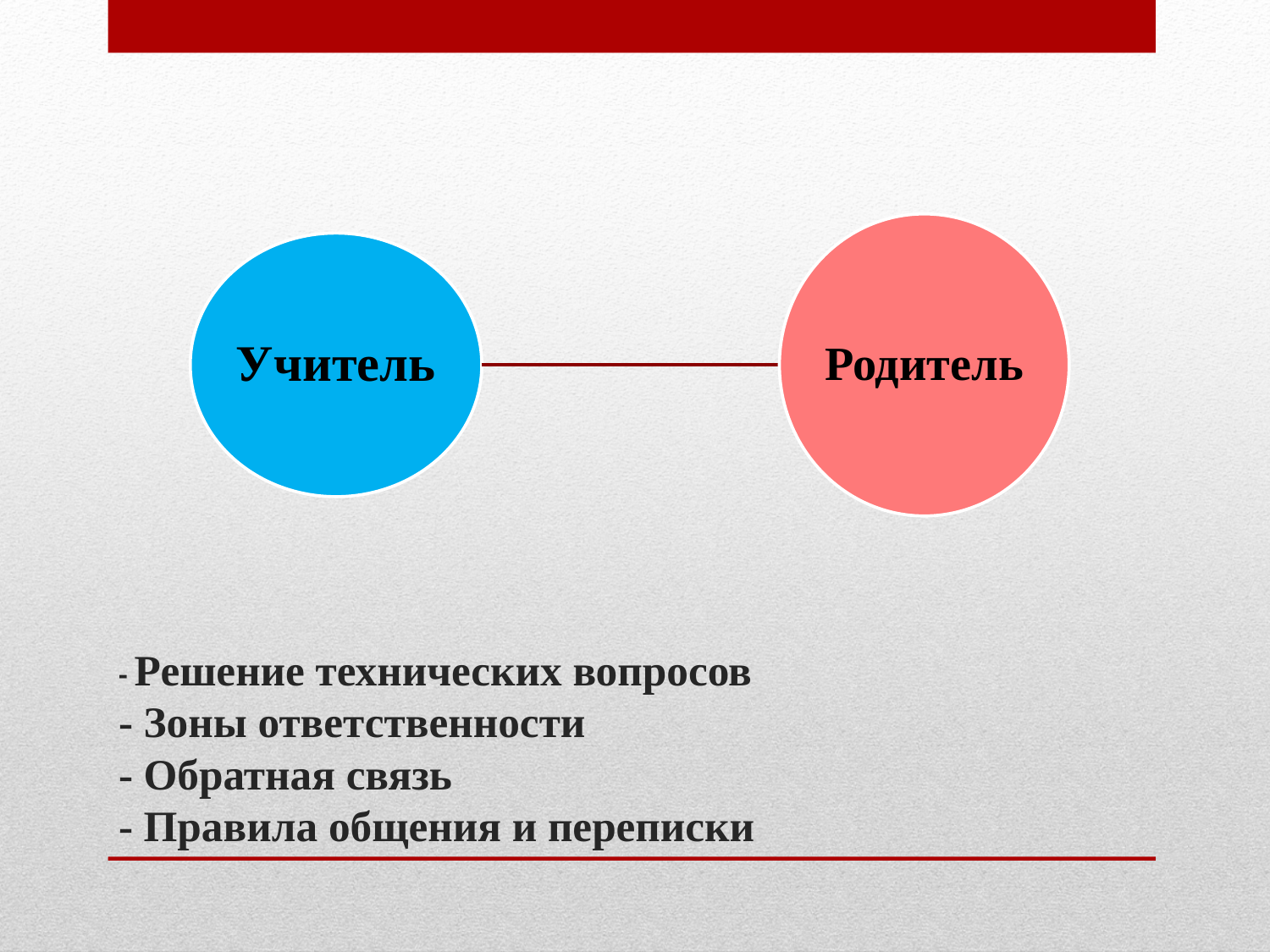

Учитель

Родитель
# - Решение технических вопросов - Зоны ответственности - Обратная связь - Правила общения и переписки